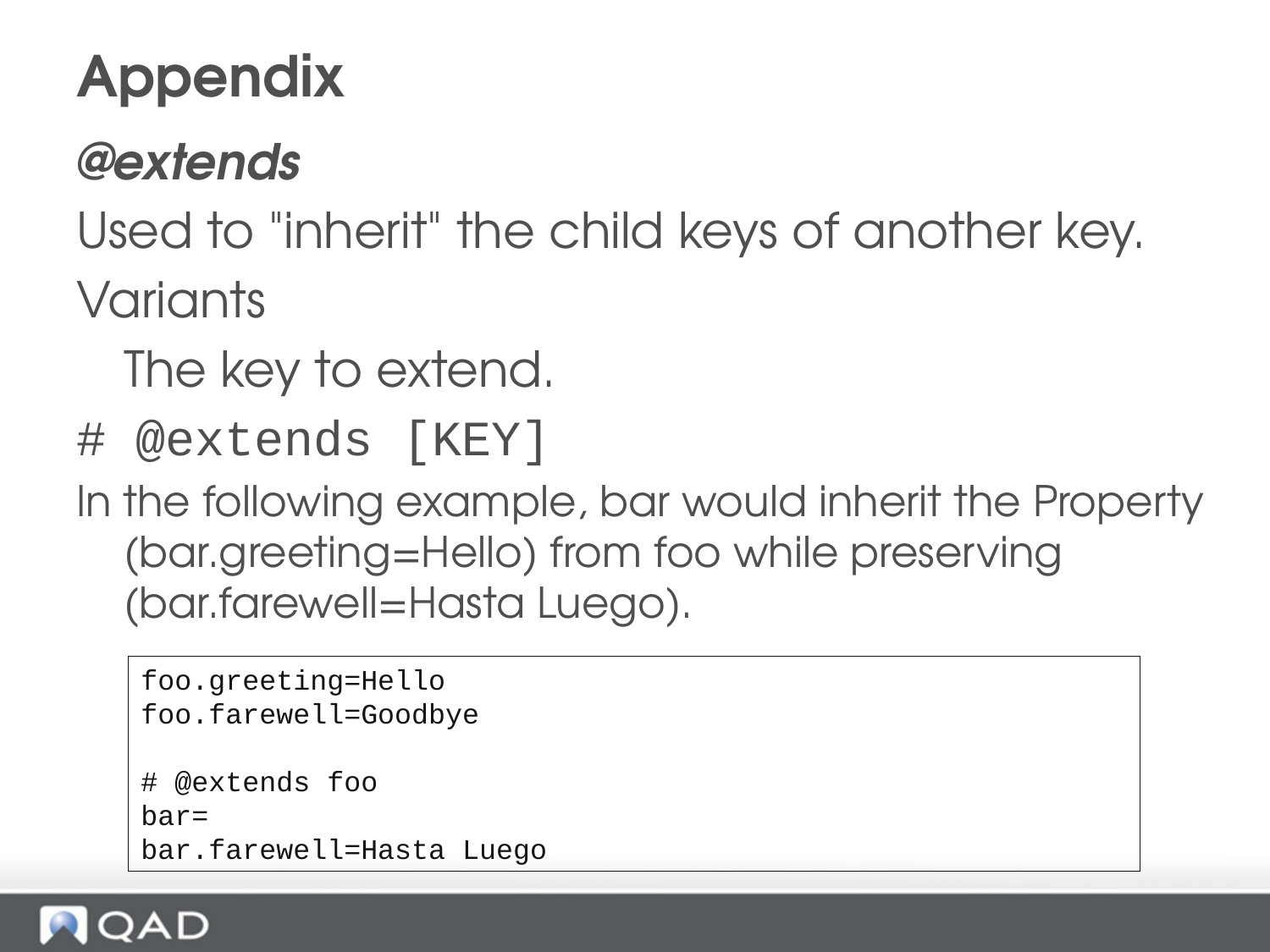

# Appendix
@extends
Used to "inherit" the child keys of another key.
Variants
	The key to extend.
# @extends [KEY]
In the following example, bar would inherit the Property (bar.greeting=Hello) from foo while preserving (bar.farewell=Hasta Luego).
foo.greeting=Hello
foo.farewell=Goodbye

# @extends foo
bar=
bar.farewell=Hasta Luego